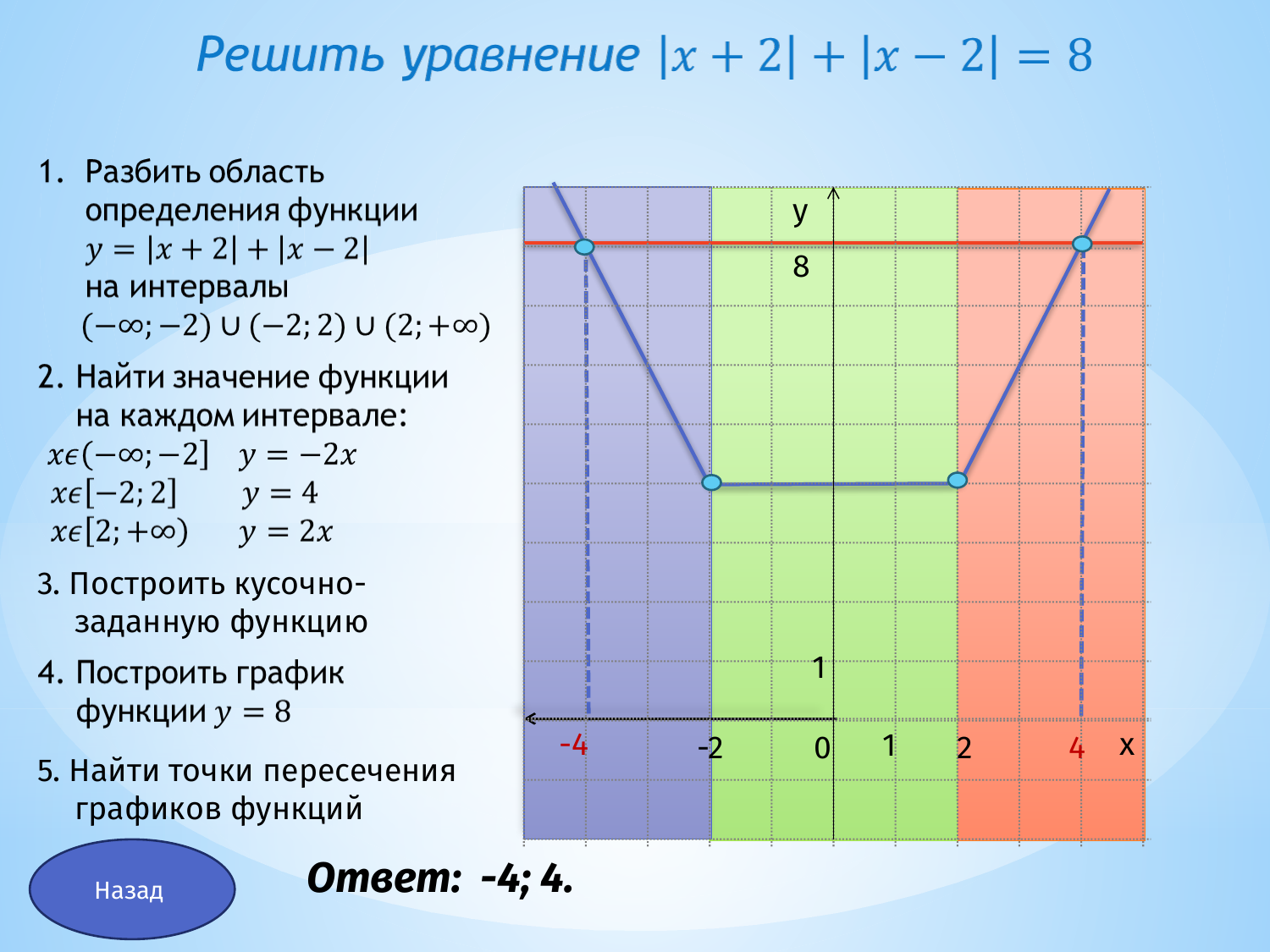

y

8

3. Построить кусочно-заданную функцию
1

-4
х
1
-2
0
2
4
5. Найти точки пересечения графиков функций
Назад
Ответ:  -4; 4.